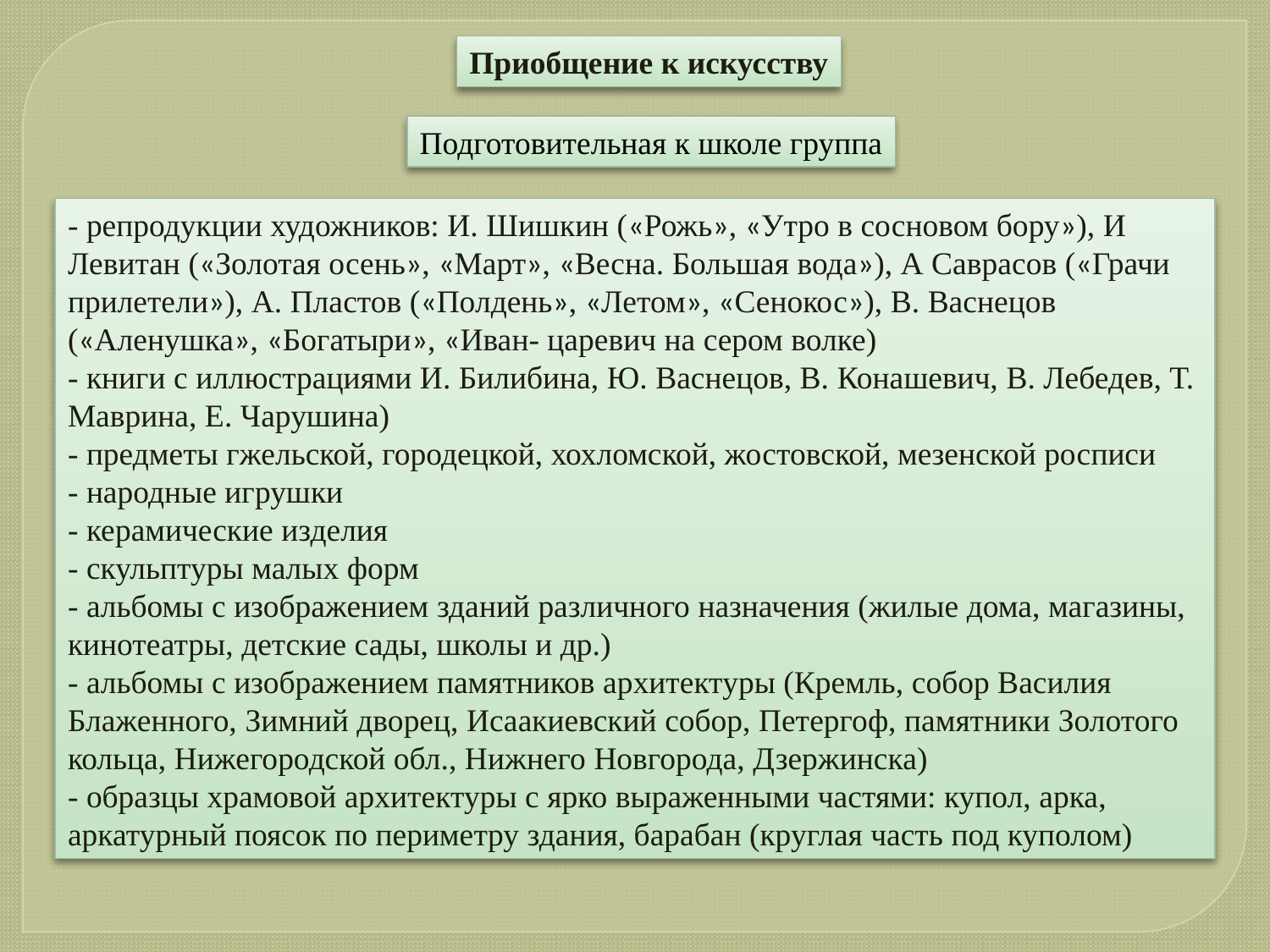

Приобщение к искусству
Подготовительная к школе группа
- репродукции художников: И. Шишкин («Рожь», «Утро в сосновом бору»), И Левитан («Золотая осень», «Март», «Весна. Большая вода»), А Саврасов («Грачи прилетели»), А. Пластов («Полдень», «Летом», «Сенокос»), В. Васнецов («Аленушка», «Богатыри», «Иван- царевич на сером волке)
- книги с иллюстрациями И. Билибина, Ю. Васнецов, В. Конашевич, В. Лебедев, Т. Маврина, Е. Чарушина)
- предметы гжельской, городецкой, хохломской, жостовской, мезенской росписи
- народные игрушки
- керамические изделия
- скульптуры малых форм
- альбомы с изображением зданий различного назначения (жилые дома, магазины, кинотеатры, детские сады, школы и др.)
- альбомы с изображением памятников архитектуры (Кремль, собор Василия Блаженного, Зимний дворец, Исаакиевский собор, Петергоф, памятники Золотого кольца, Нижегородской обл., Нижнего Новгорода, Дзержинска)
- образцы храмовой архитектуры с ярко выраженными частями: купол, арка, аркатурный поясок по периметру здания, барабан (круглая часть под куполом)